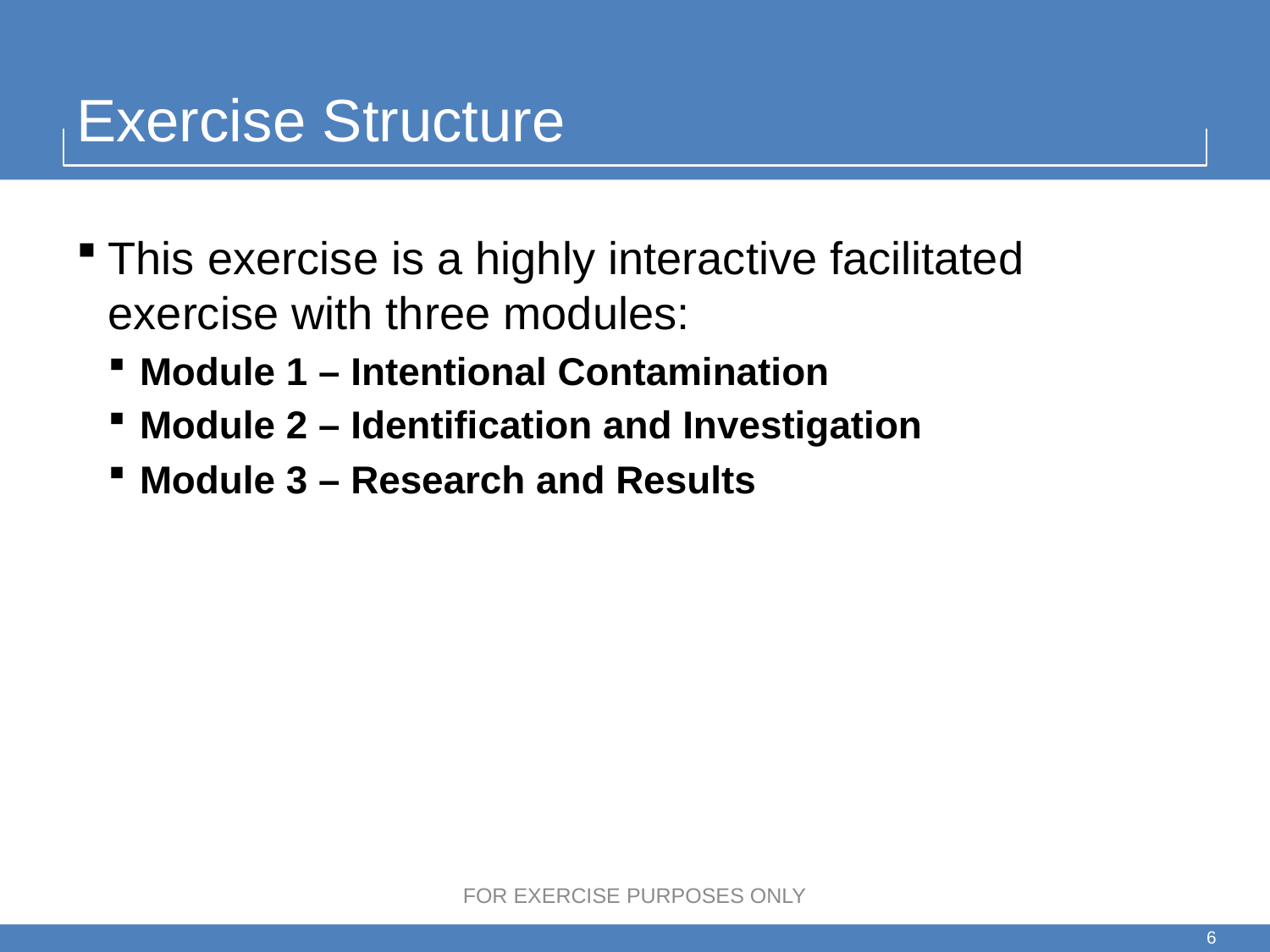

# Exercise Structure
This exercise is a highly interactive facilitated exercise with three modules:
Module 1 – Intentional Contamination
Module 2 – Identification and Investigation
Module 3 – Research and Results

FOR EXERCISE PURPOSES ONLY